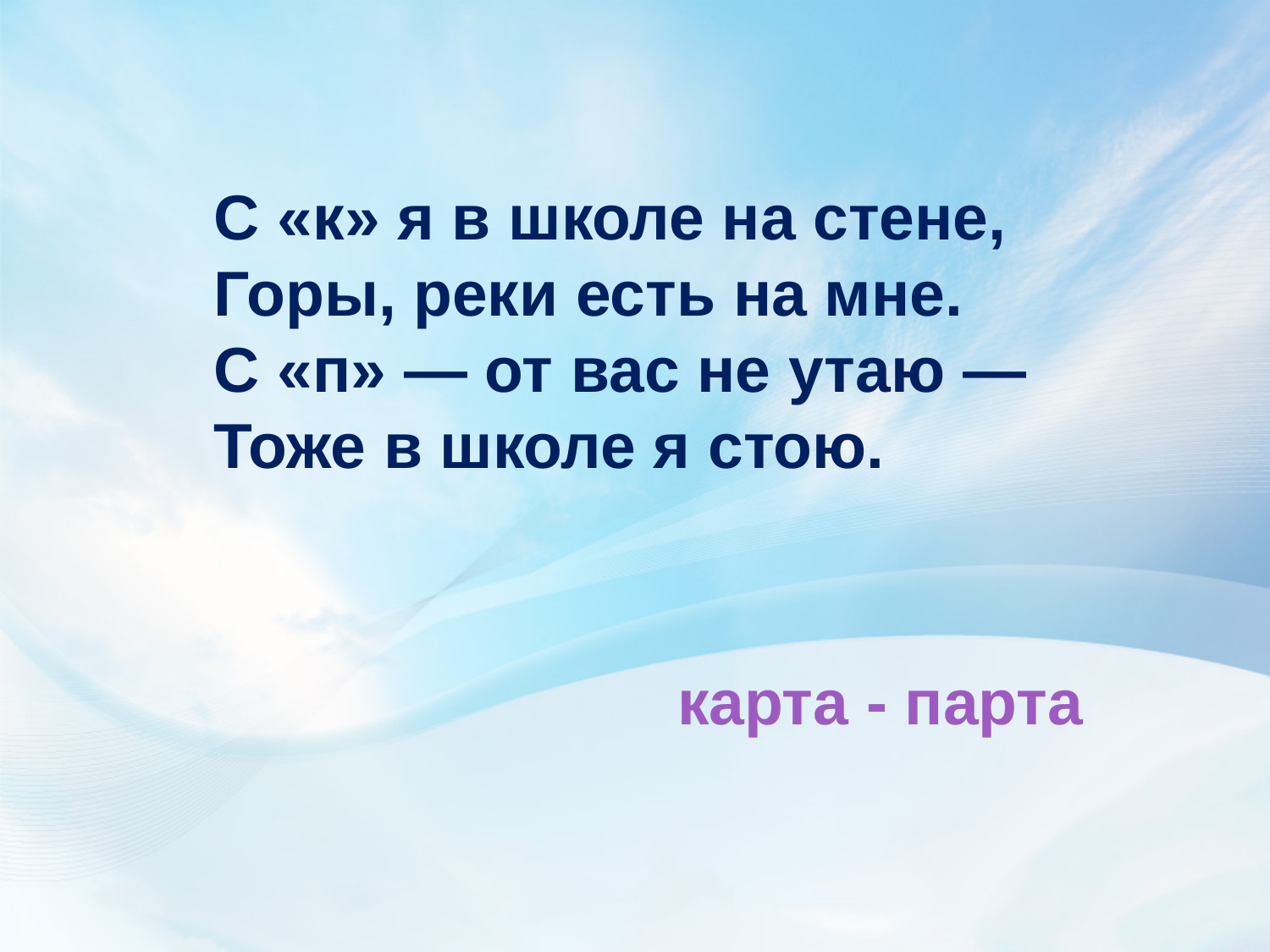

С «к» я в школе на стене,
   Горы, реки есть на мне.
   С «п» — от вас не утаю —
   Тоже в школе я стою.
карта - парта